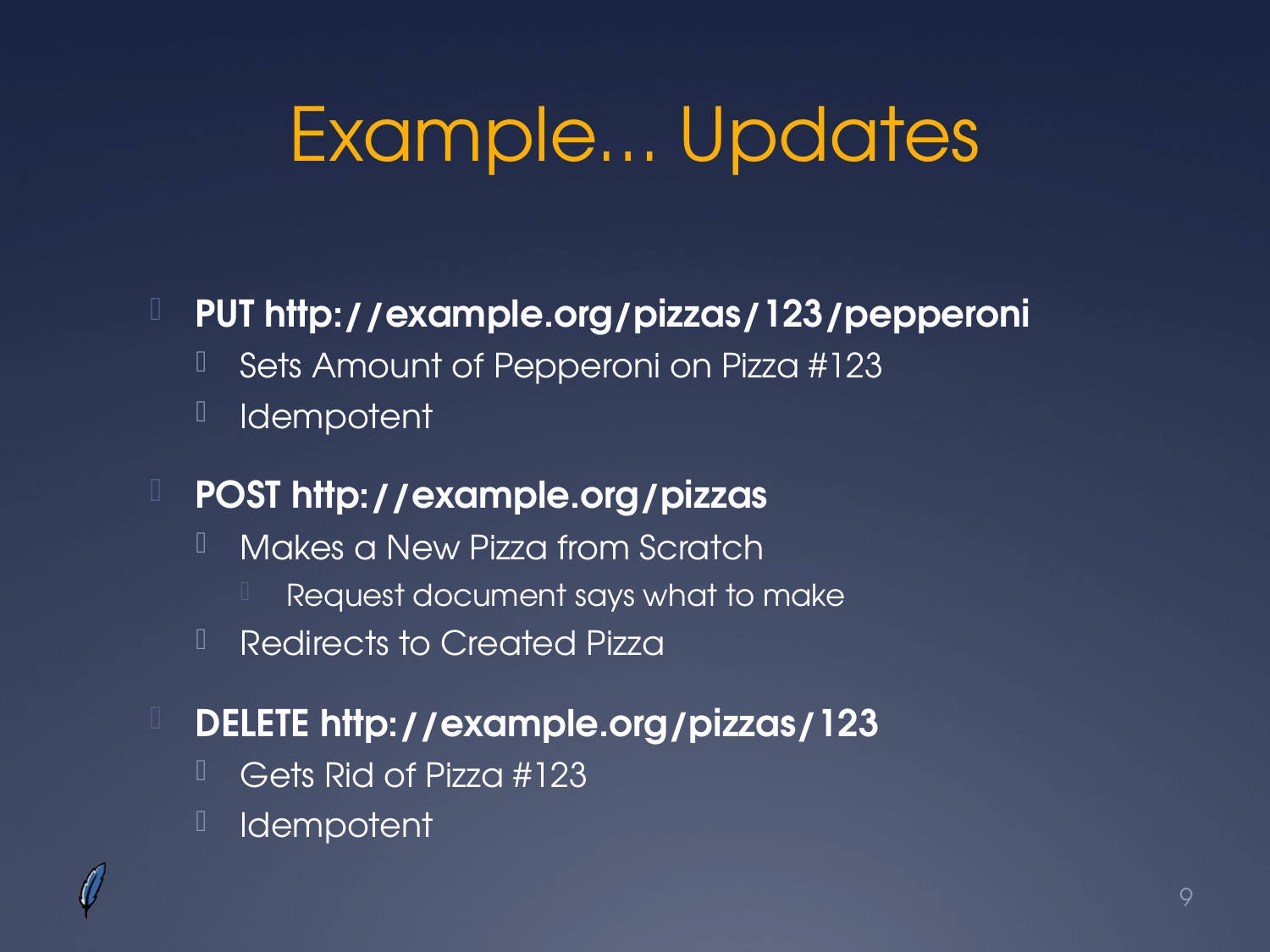

# Example… Updates
PUT http://example.org/pizzas/123/pepperoni
Sets Amount of Pepperoni on Pizza #123
Idempotent
POST http://example.org/pizzas
Makes a New Pizza from Scratch
Request document says what to make
Redirects to Created Pizza
DELETE http://example.org/pizzas/123
Gets Rid of Pizza #123
Idempotent

9